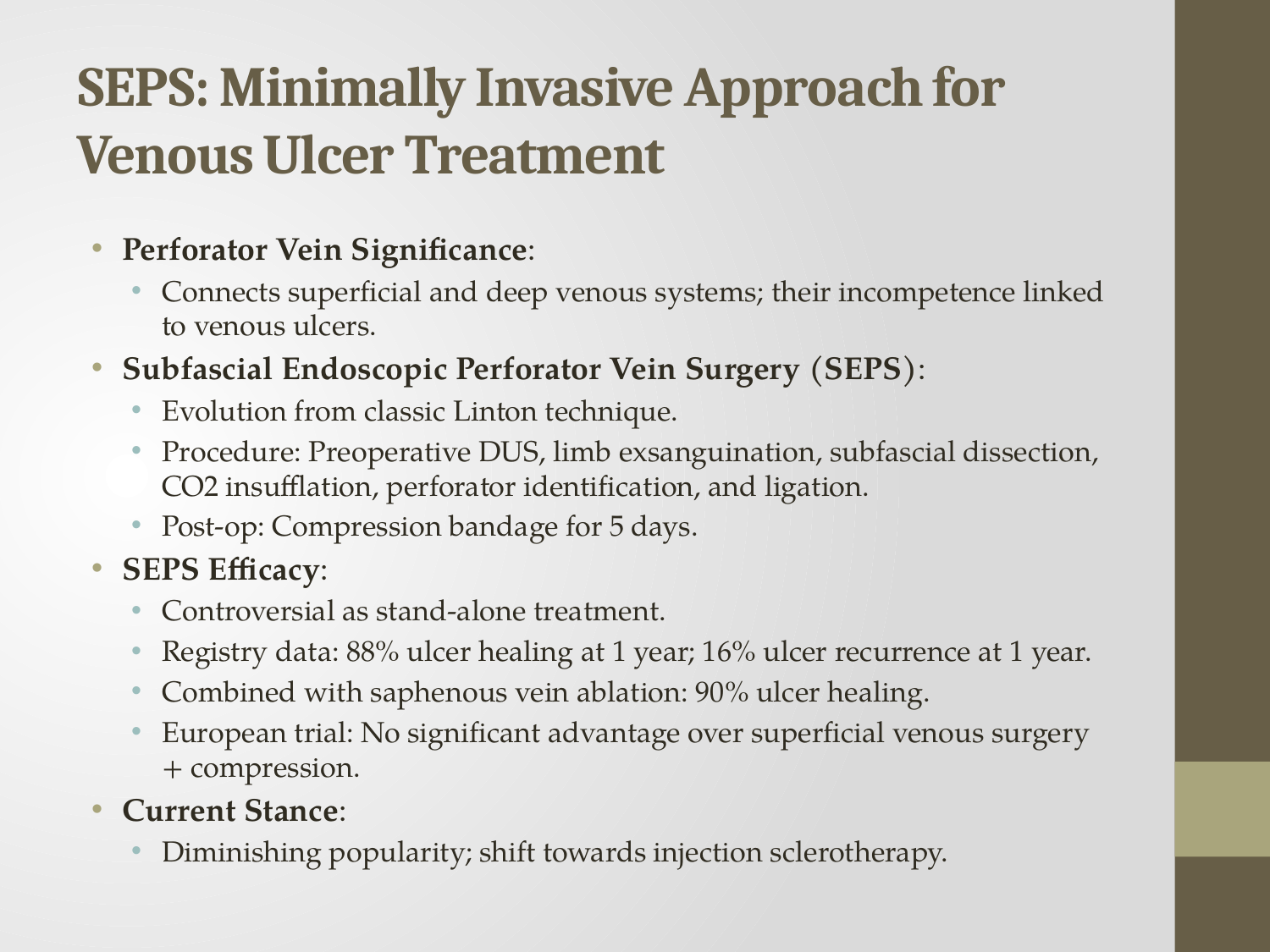

# SEPS: Minimally Invasive Approach for Venous Ulcer Treatment
Perforator Vein Significance:
Connects superficial and deep venous systems; their incompetence linked to venous ulcers.
Subfascial Endoscopic Perforator Vein Surgery (SEPS):
Evolution from classic Linton technique.
Procedure: Preoperative DUS, limb exsanguination, subfascial dissection, CO2 insufflation, perforator identification, and ligation.
Post-op: Compression bandage for 5 days.
SEPS Efficacy:
Controversial as stand-alone treatment.
Registry data: 88% ulcer healing at 1 year; 16% ulcer recurrence at 1 year.
Combined with saphenous vein ablation: 90% ulcer healing.
European trial: No significant advantage over superficial venous surgery + compression.
Current Stance:
Diminishing popularity; shift towards injection sclerotherapy.